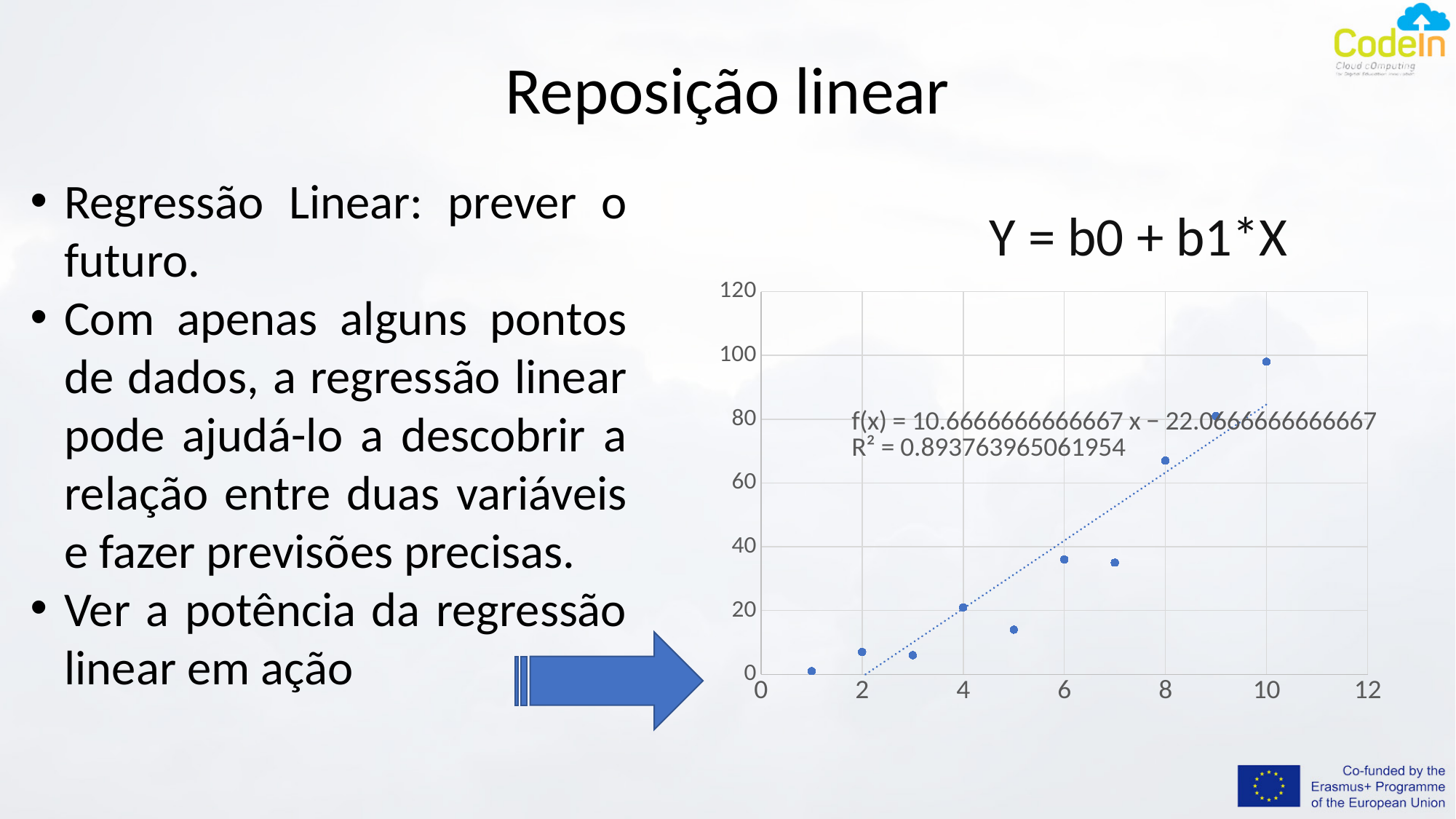

# Reposição linear
Regressão Linear: prever o futuro.
Com apenas alguns pontos de dados, a regressão linear pode ajudá-lo a descobrir a relação entre duas variáveis e fazer previsões precisas.
Ver a potência da regressão linear em ação
Y = b0 + b1*X

### Chart

| Category | Y |
|---|---|